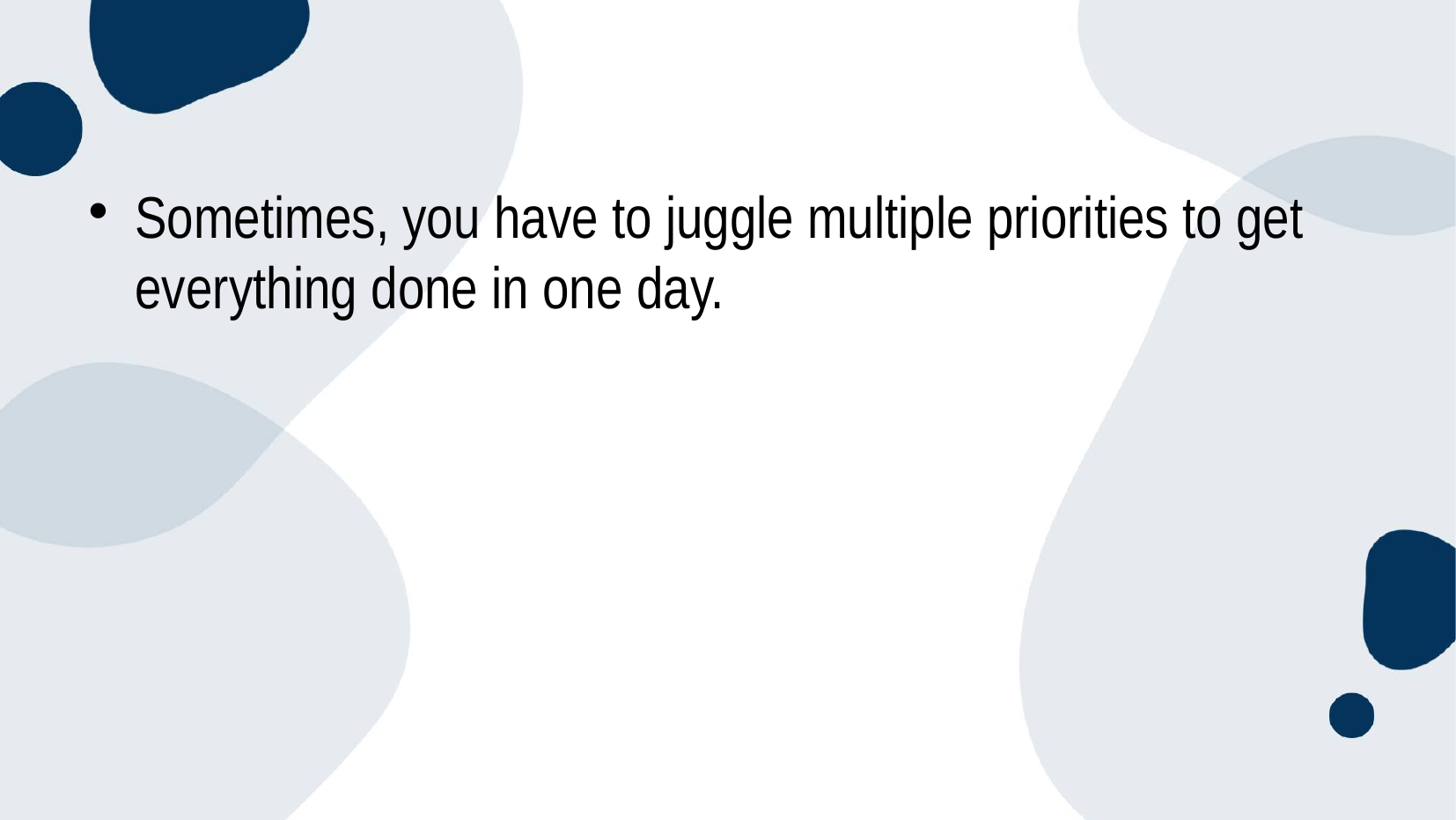

Sometimes, you have to juggle multiple priorities to get everything done in one day.